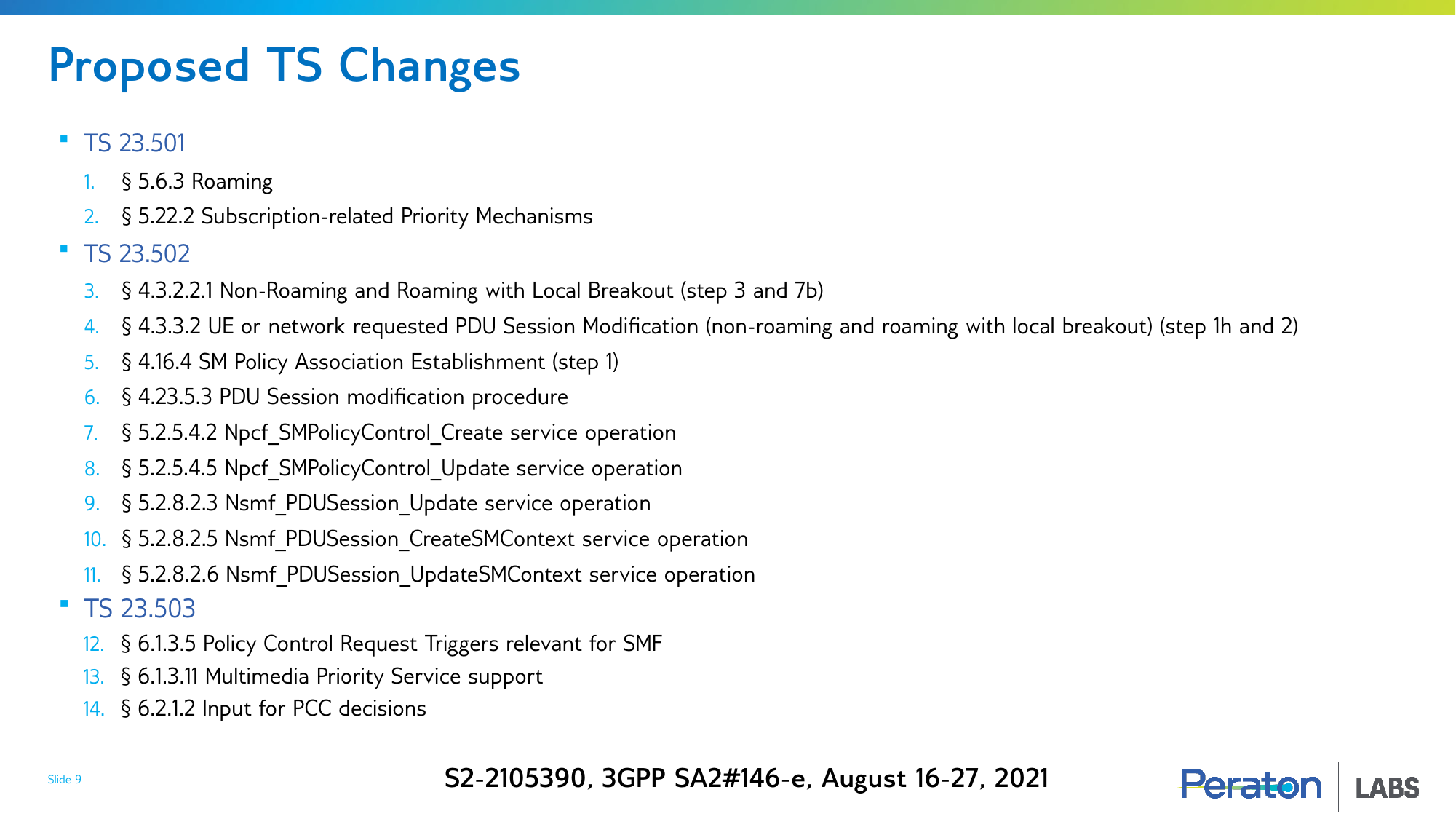

# Proposed TS Changes
TS 23.501
§ 5.6.3 Roaming
§ 5.22.2 Subscription-related Priority Mechanisms
TS 23.502
§ 4.3.2.2.1 Non-Roaming and Roaming with Local Breakout (step 3 and 7b)
§ 4.3.3.2 UE or network requested PDU Session Modification (non-roaming and roaming with local breakout) (step 1h and 2)
§ 4.16.4 SM Policy Association Establishment (step 1)
§ 4.23.5.3 PDU Session modification procedure
§ 5.2.5.4.2 Npcf_SMPolicyControl_Create service operation
§ 5.2.5.4.5 Npcf_SMPolicyControl_Update service operation
§ 5.2.8.2.3 Nsmf_PDUSession_Update service operation
§ 5.2.8.2.5 Nsmf_PDUSession_CreateSMContext service operation
§ 5.2.8.2.6 Nsmf_PDUSession_UpdateSMContext service operation
TS 23.503
§ 6.1.3.5 Policy Control Request Triggers relevant for SMF
§ 6.1.3.11 Multimedia Priority Service support
§ 6.2.1.2 Input for PCC decisions